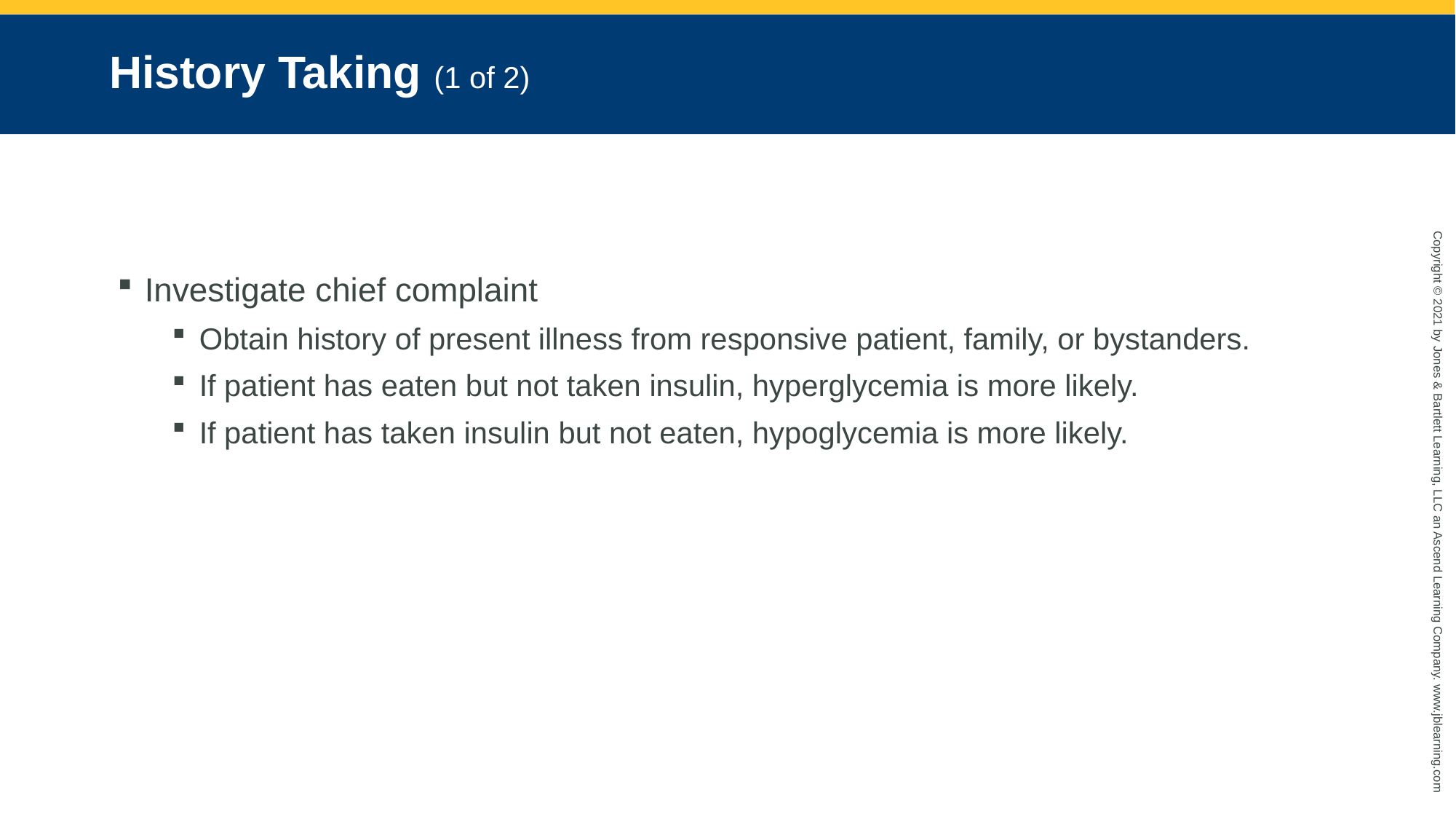

# History Taking (1 of 2)
Investigate chief complaint
Obtain history of present illness from responsive patient, family, or bystanders.
If patient has eaten but not taken insulin, hyperglycemia is more likely.
If patient has taken insulin but not eaten, hypoglycemia is more likely.